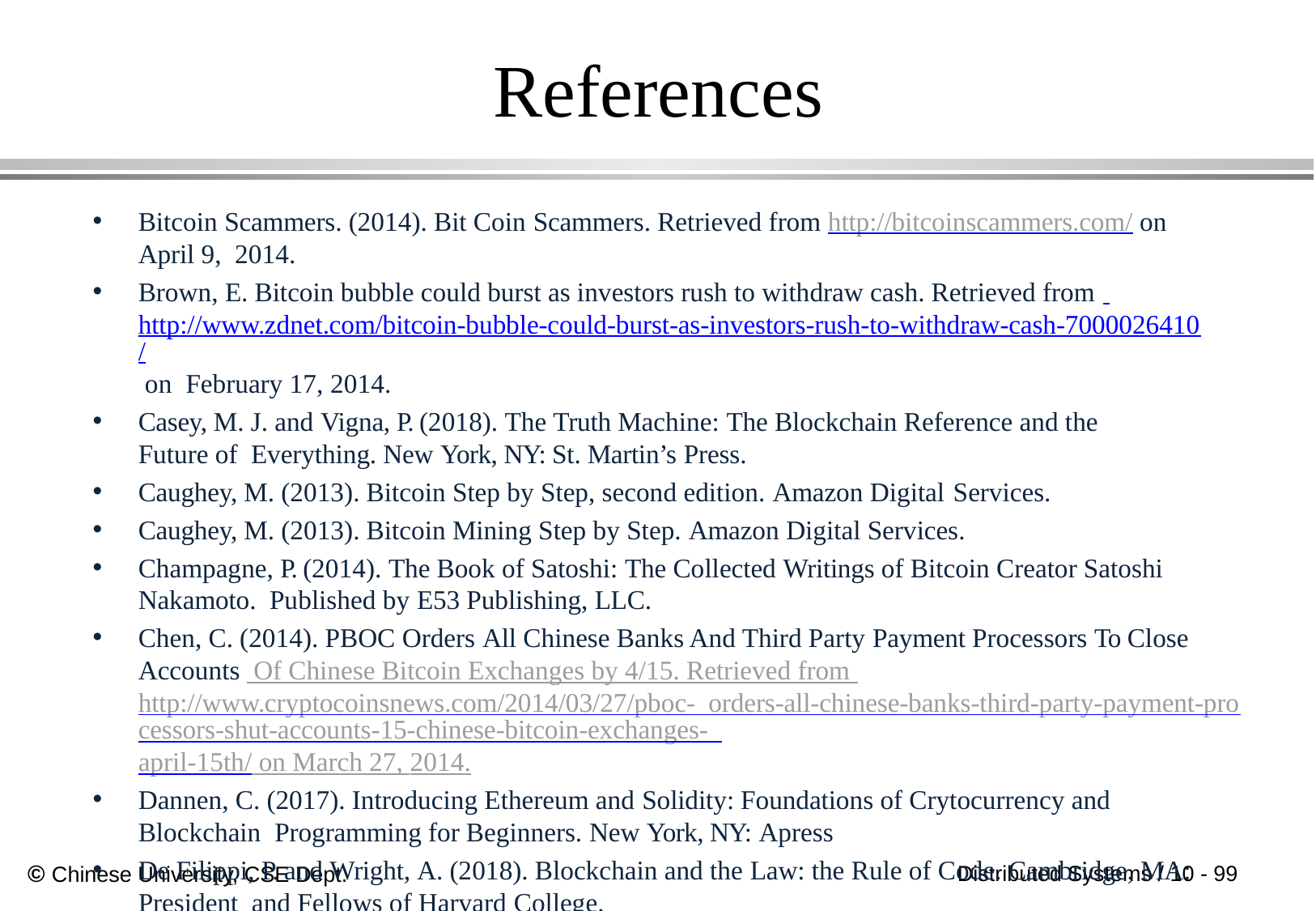

# References
Bitcoin Scammers. (2014). Bit Coin Scammers. Retrieved from http://bitcoinscammers.com/ on April 9,  2014.
Brown, E. Bitcoin bubble could burst as investors rush to withdraw cash. Retrieved from  http://www.zdnet.com/bitcoin-bubble-could-burst-as-investors-rush-to-withdraw-cash-7000026410/ on  February 17, 2014.
Casey, M. J. and Vigna, P. (2018). The Truth Machine: The Blockchain Reference and the Future of  Everything. New York, NY: St. Martin’s Press.
Caughey, M. (2013). Bitcoin Step by Step, second edition. Amazon Digital Services.
Caughey, M. (2013). Bitcoin Mining Step by Step. Amazon Digital Services.
Champagne, P. (2014). The Book of Satoshi: The Collected Writings of Bitcoin Creator Satoshi Nakamoto.  Published by E53 Publishing, LLC.
Chen, C. (2014). PBOC Orders All Chinese Banks And Third Party Payment Processors To Close Accounts  Of Chinese Bitcoin Exchanges by 4/15. Retrieved from http://www.cryptocoinsnews.com/2014/03/27/pboc-  orders-all-chinese-banks-third-party-payment-processors-shut-accounts-15-chinese-bitcoin-exchanges-  april-15th/ on March 27, 2014.
Dannen, C. (2017). Introducing Ethereum and Solidity: Foundations of Crytocurrency and Blockchain  Programming for Beginners. New York, NY: Apress
De Filippi, P. and Wright, A. (2018). Blockchain and the Law: the Rule of Code. Cambridge, MA: President  and Fellows of Harvard College.